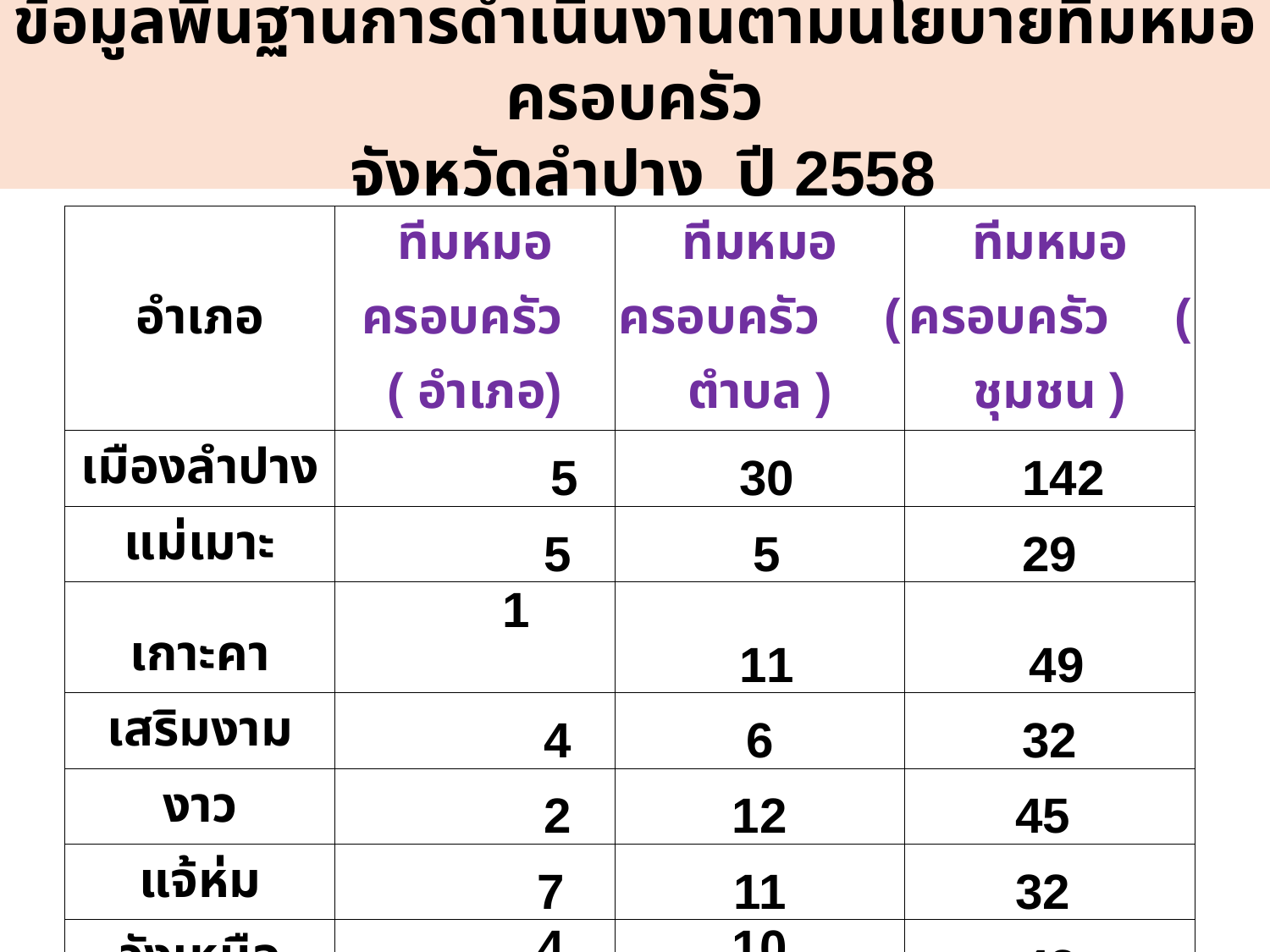

# ข้อมูลพื้นฐานการดำเนินงานตามนโยบายทีมหมอครอบครัว จังหวัดลำปาง  ปี 2558
| อำเภอ | ทีมหมอครอบครัว ( อำเภอ) | ทีมหมอครอบครัว ( ตำบล ) | ทีมหมอครอบครัว ( ชุมชน ) |
| --- | --- | --- | --- |
| เมืองลำปาง | 5 | 30 | 142 |
| แม่เมาะ | 5 | 5 | 29 |
| เกาะคา | 1 | 11 | 49 |
| เสริมงาม | 4 | 6 | 32 |
| งาว | 2 | 12 | 45 |
| แจ้ห่ม | 7 | 11 | 32 |
| วังเหนือ | 4 | 10 | 42 |